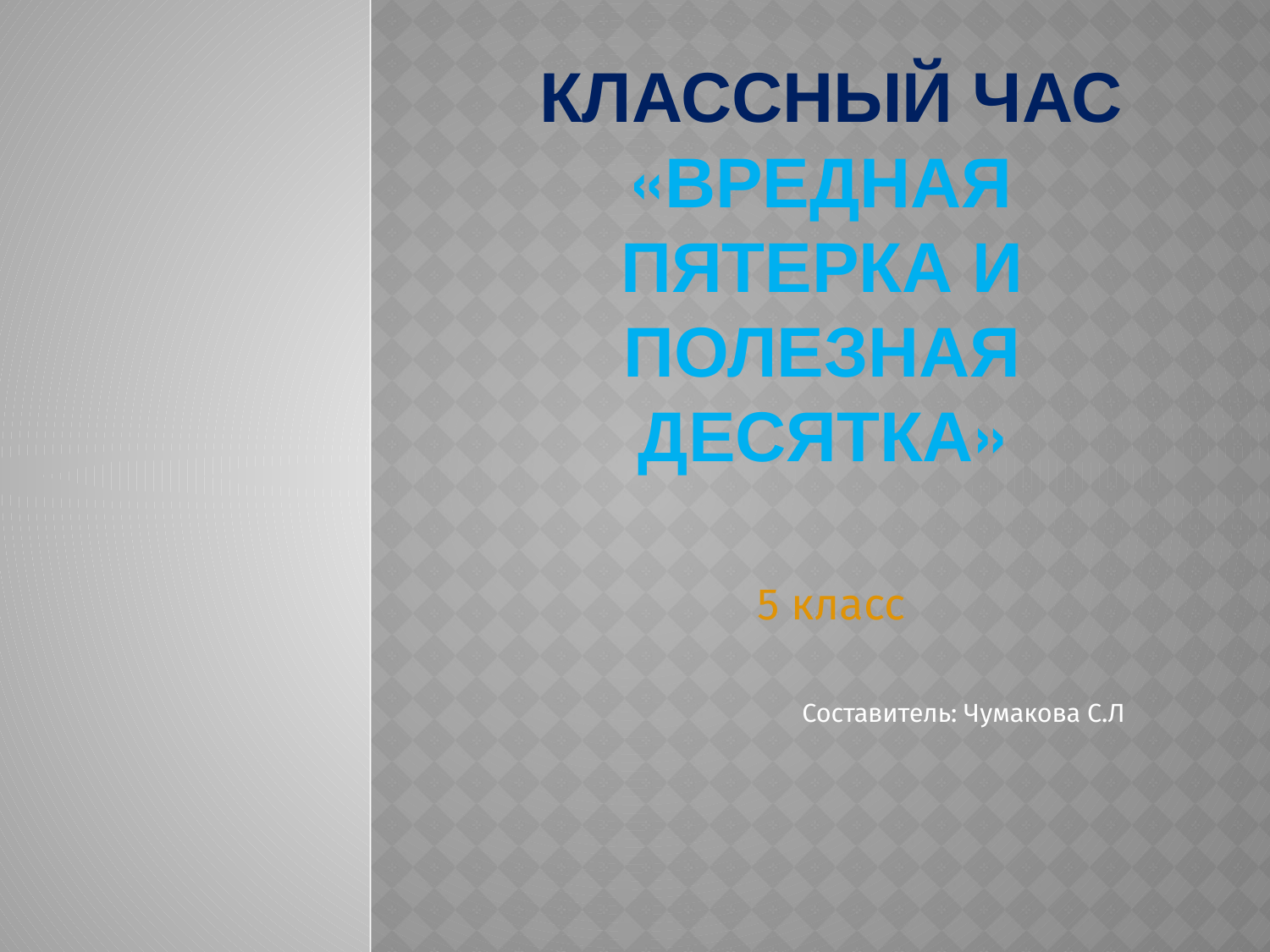

# классный час «Вредная пятерка и полезная десятка»
5 класс

                                       Составитель: Чумакова С.Л